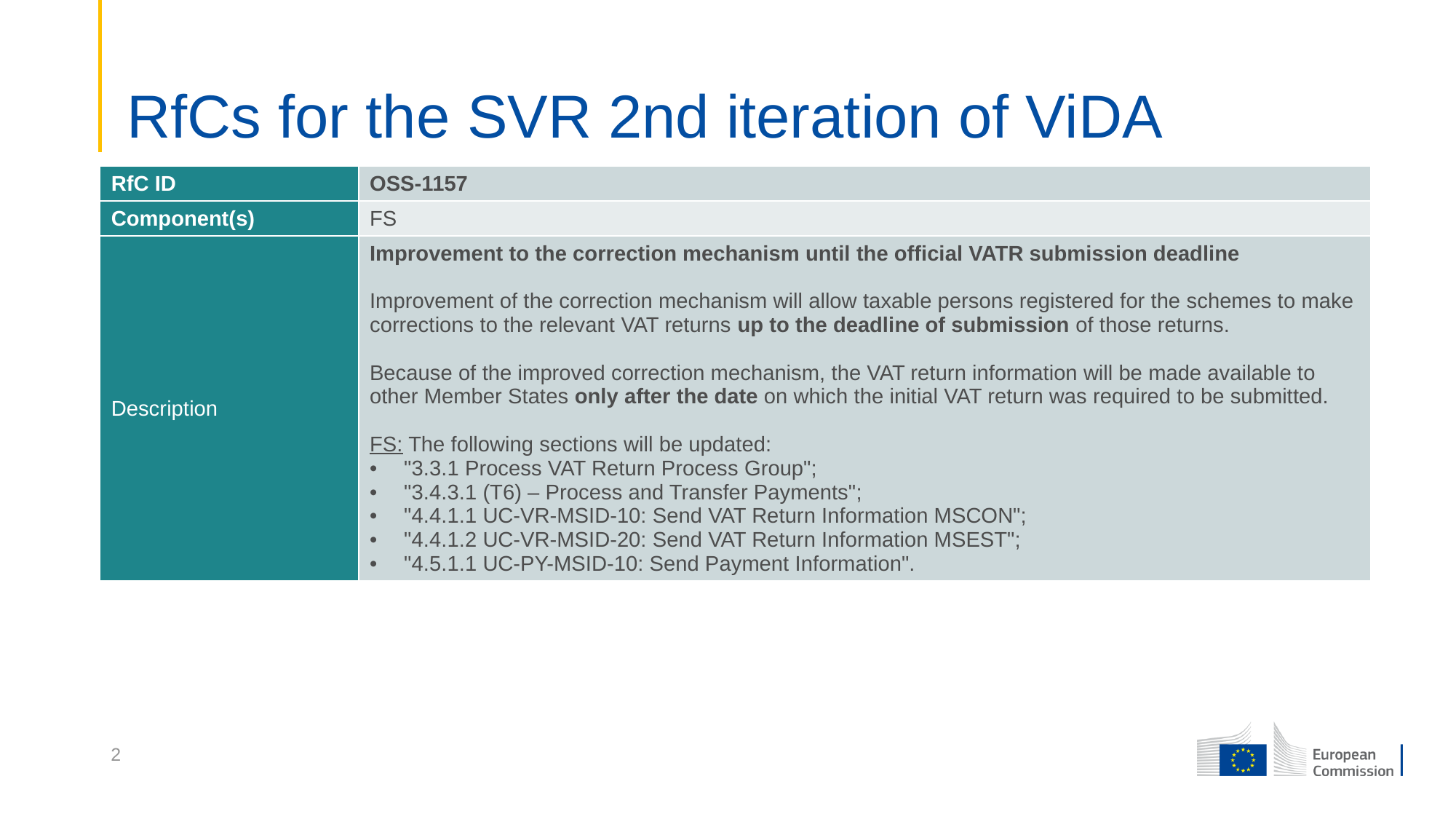

# RfCs for the SVR 2nd iteration of ViDA
| RfC ID | OSS-1157 |
| --- | --- |
| Component(s) | FS |
| Description | Improvement to the correction mechanism until the official VATR submission deadline Improvement of the correction mechanism will allow taxable persons registered for the schemes to make corrections to the relevant VAT returns up to the deadline of submission of those returns. Because of the improved correction mechanism, the VAT return information will be made available to other Member States only after the date on which the initial VAT return was required to be submitted. FS: The following sections will be updated: "3.3.1 Process VAT Return Process Group"; "3.4.3.1 (T6) – Process and Transfer Payments"; "4.4.1.1 UC-VR-MSID-10: Send VAT Return Information MSCON"; "4.4.1.2 UC-VR-MSID-20: Send VAT Return Information MSEST"; "4.5.1.1 UC-PY-MSID-10: Send Payment Information". |
2